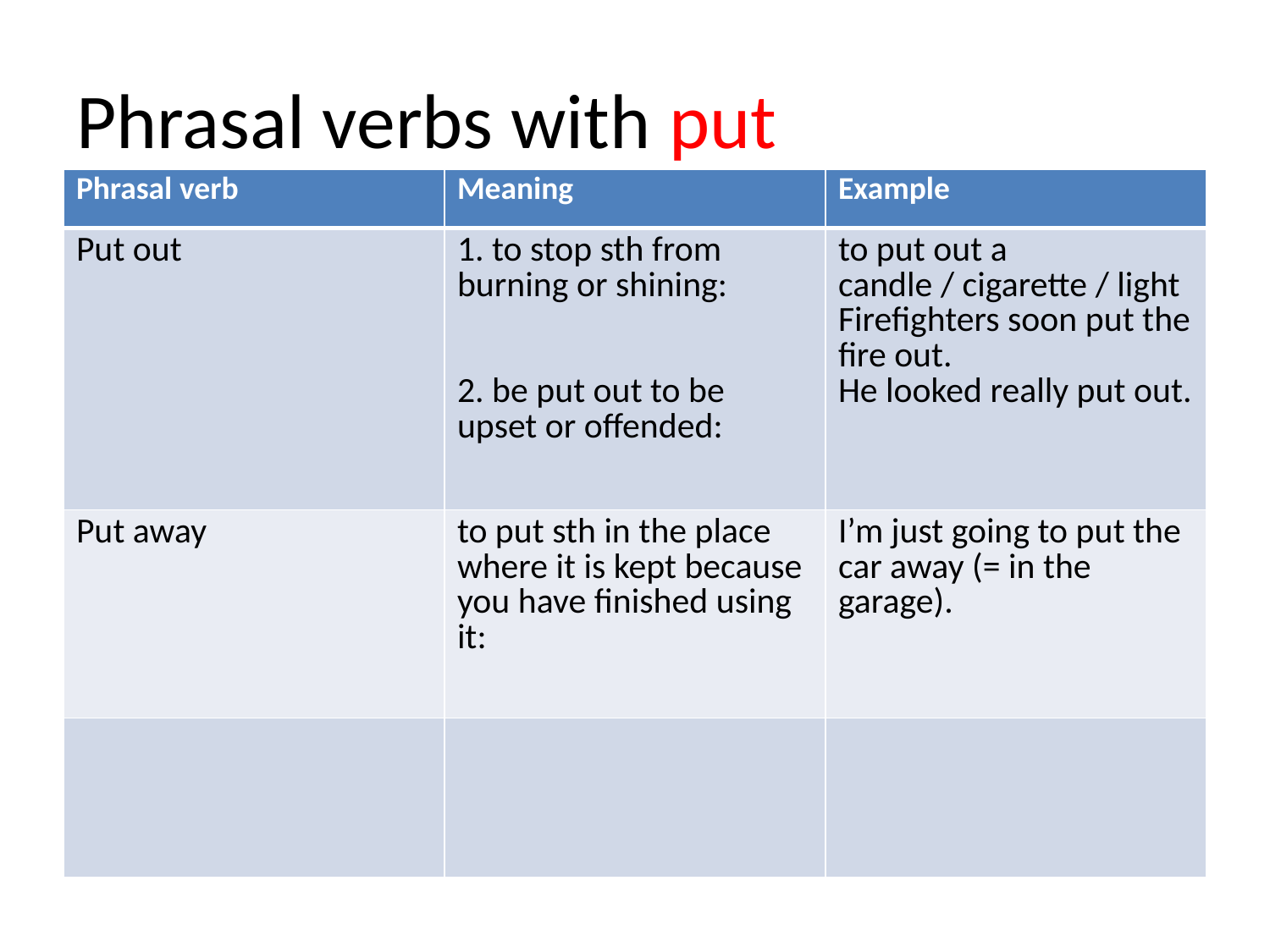

# Phrasal verbs with put
| Phrasal verb | Meaning | Example |
| --- | --- | --- |
| Put out | 1. to stop sth from burning or shining: 2. be put out to be upset or offended: | to put out a candle / cigarette / light Firefighters soon put the fire out. He looked really put out. |
| Put away | to put sth in the place where it is kept because you have finished using it: | I’m just going to put the car away (= in the garage). |
|  |  |  |